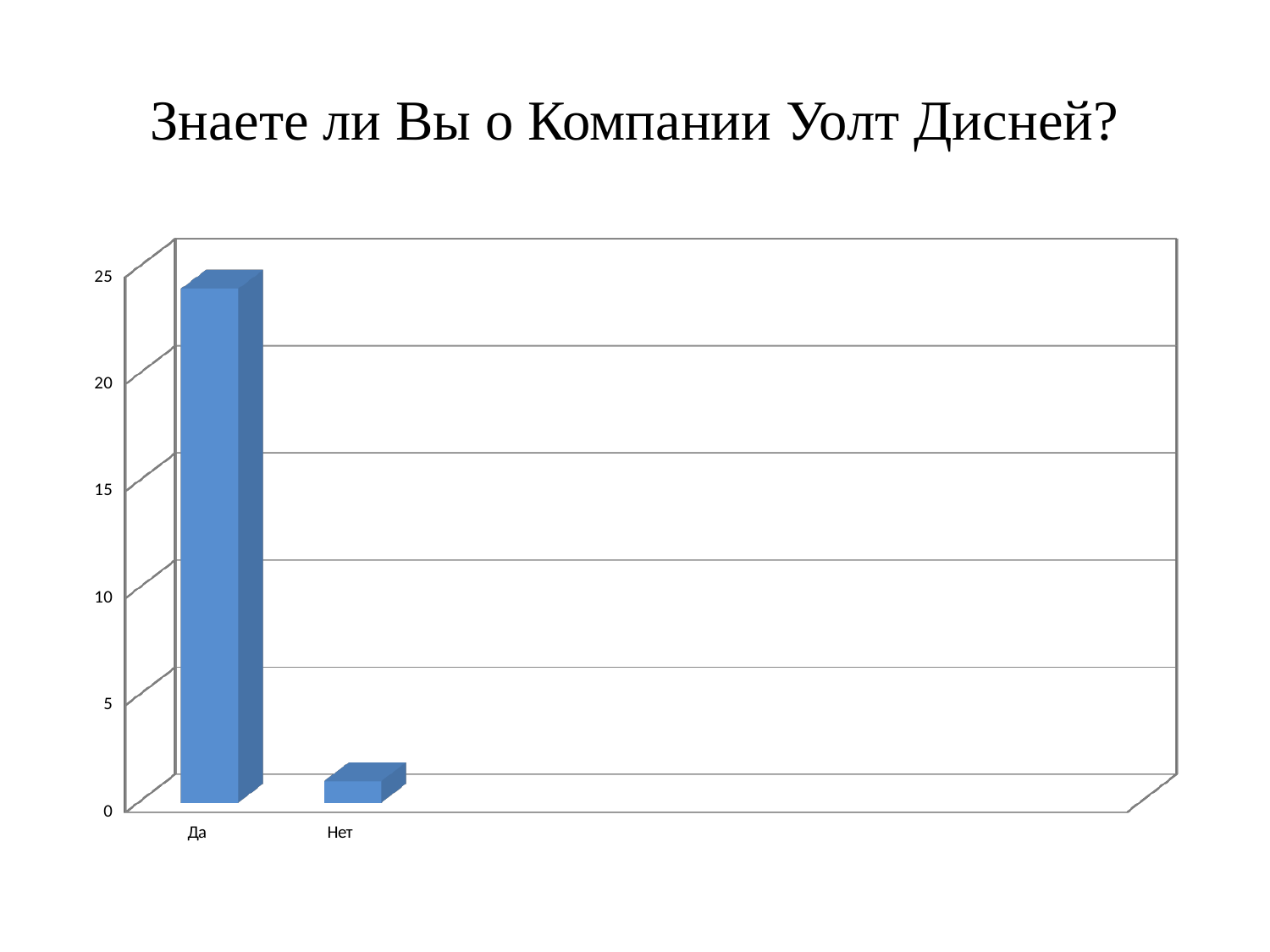

# Знаете ли Вы о Компании Уолт Дисней?

[unsupported chart]